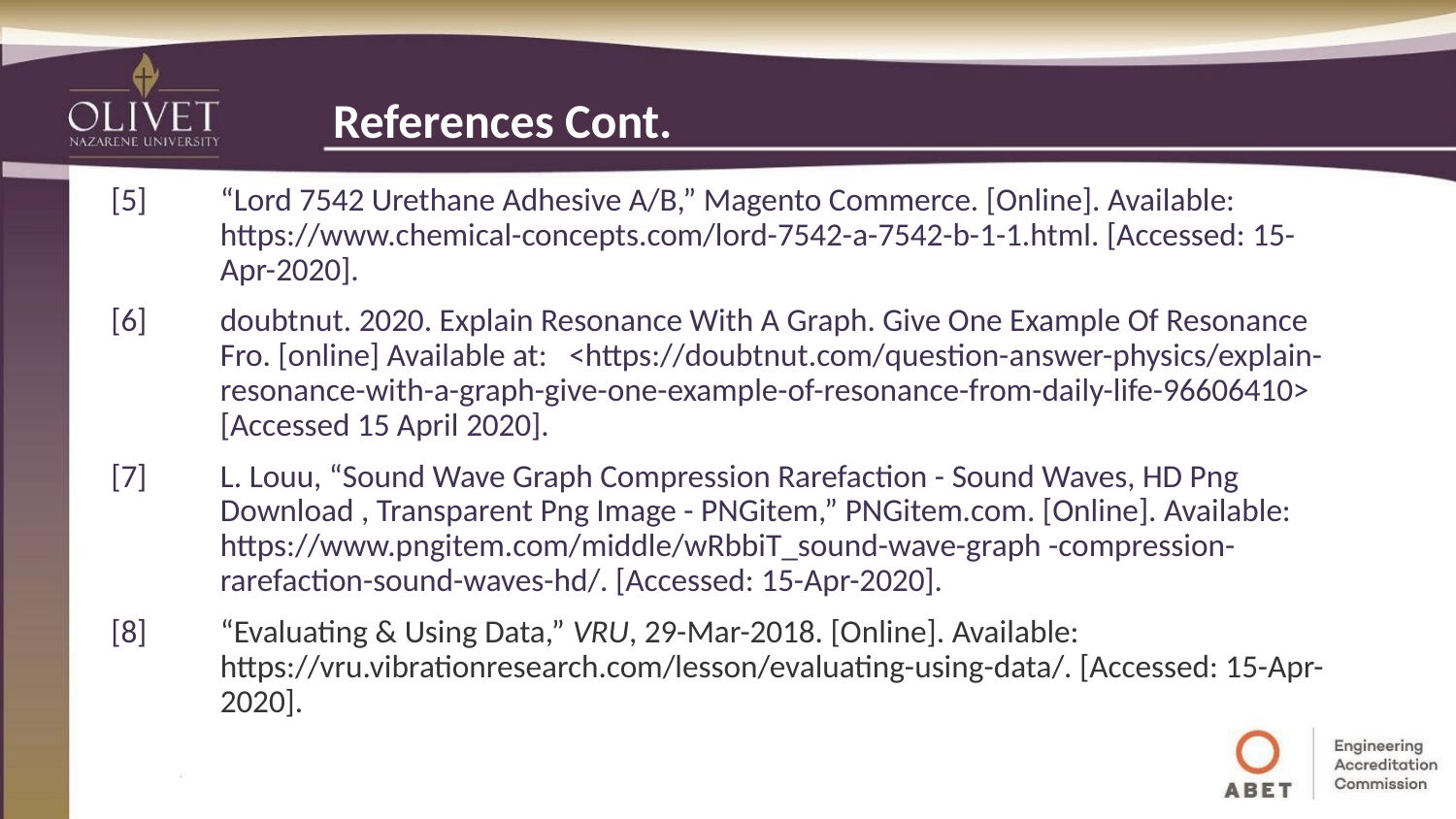

# References Cont.
[5]	“Lord 7542 Urethane Adhesive A/B,” Magento Commerce. [Online]. Available: https://www.chemical-concepts.com/lord-7542-a-7542-b-1-1.html. [Accessed: 15-Apr-2020].
[6] 	doubtnut. 2020. Explain Resonance With A Graph. Give One Example Of Resonance Fro. [online] Available at:   <https://doubtnut.com/question-answer-physics/explain-resonance-with-a-graph-give-one-example-of-resonance-from-daily-life-96606410> [Accessed 15 April 2020].
[7]	L. Louu, “Sound Wave Graph Compression Rarefaction - Sound Waves, HD Png Download , Transparent Png Image - PNGitem,” PNGitem.com. [Online]. Available: https://www.pngitem.com/middle/wRbbiT_sound-wave-graph -compression-rarefaction-sound-waves-hd/. [Accessed: 15-Apr-2020].
[8]	“Evaluating & Using Data,” VRU, 29-Mar-2018. [Online]. Available: https://vru.vibrationresearch.com/lesson/evaluating-using-data/. [Accessed: 15-Apr-2020].